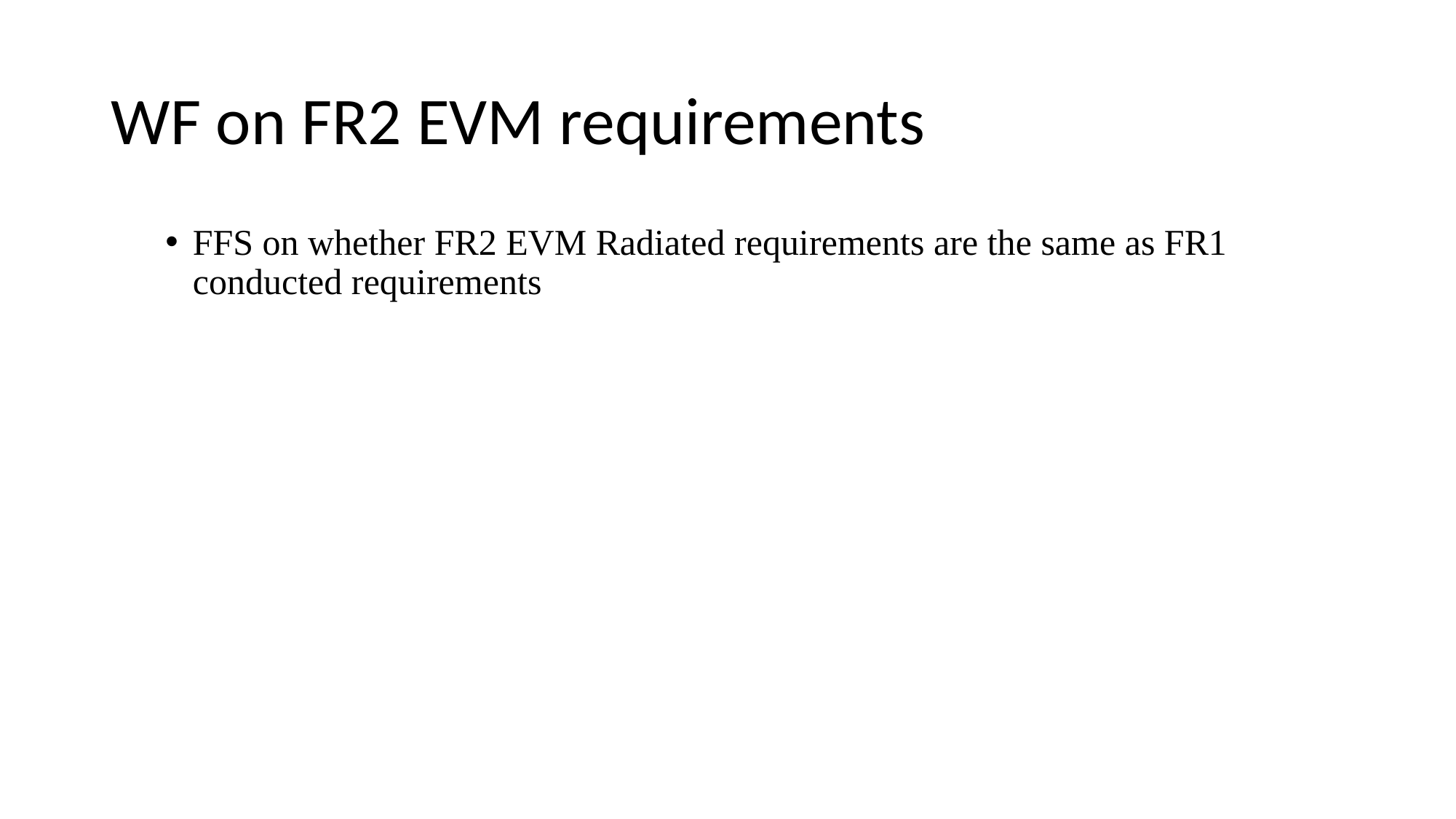

# WF on FR2 EVM requirements
FFS on whether FR2 EVM Radiated requirements are the same as FR1 conducted requirements